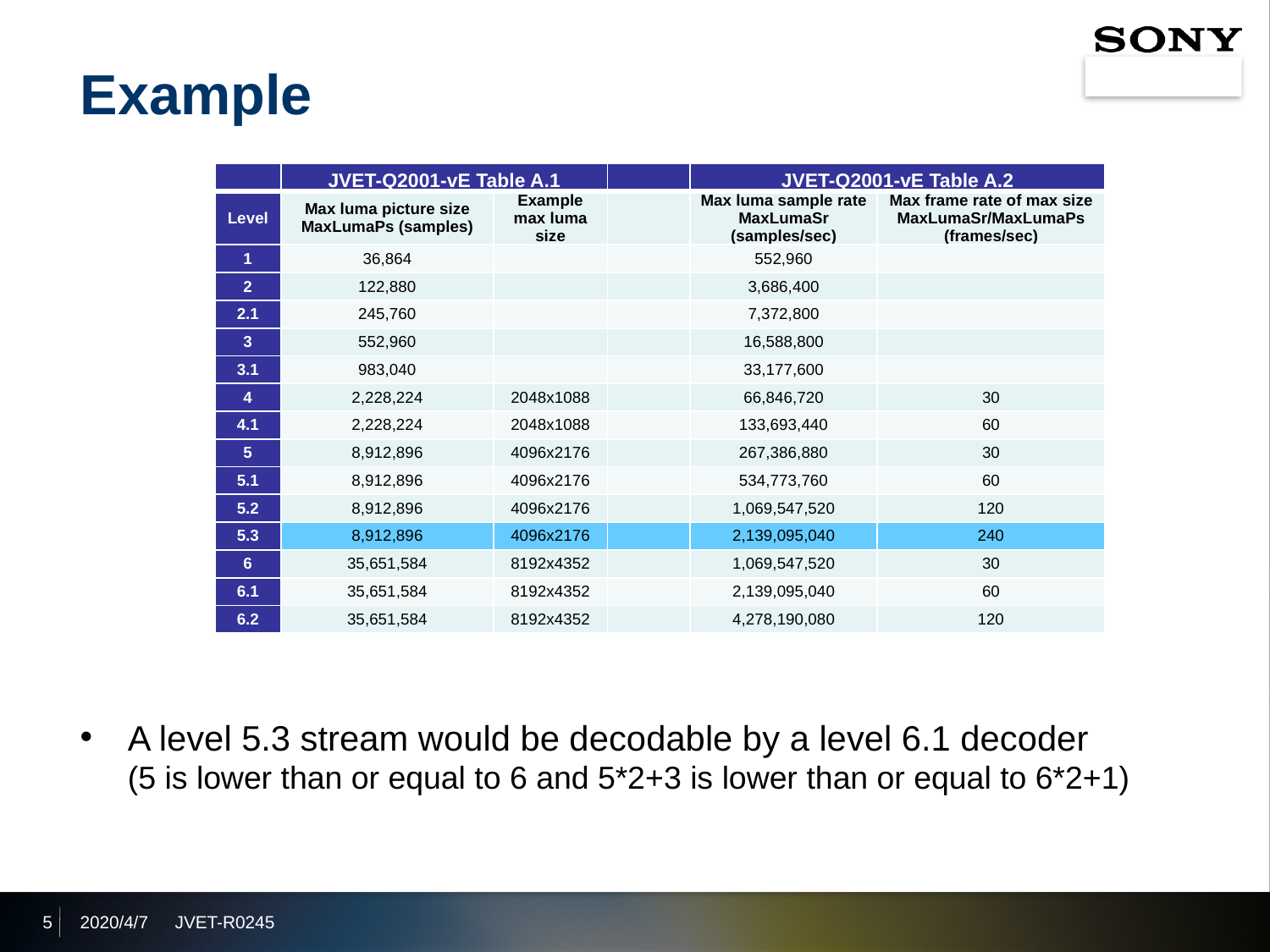

# Example
|  | JVET-Q2001-vE Table A.1 |  |  | JVET-Q2001-vE Table A.2 |  |
| --- | --- | --- | --- | --- | --- |
| Level | Max luma picture size MaxLumaPs (samples) | Example max luma size |  | Max luma sample rate MaxLumaSr (samples/sec) | Max frame rate of max size MaxLumaSr/MaxLumaPs (frames/sec) |
| 1 | 36,864 |  |  | 552,960 |  |
| 2 | 122,880 |  |  | 3,686,400 |  |
| 2.1 | 245,760 |  |  | 7,372,800 |  |
| 3 | 552,960 |  |  | 16,588,800 |  |
| 3.1 | 983,040 |  |  | 33,177,600 |  |
| 4 | 2,228,224 | 2048x1088 |  | 66,846,720 | 30 |
| 4.1 | 2,228,224 | 2048x1088 |  | 133,693,440 | 60 |
| 5 | 8,912,896 | 4096x2176 |  | 267,386,880 | 30 |
| 5.1 | 8,912,896 | 4096x2176 |  | 534,773,760 | 60 |
| 5.2 | 8,912,896 | 4096x2176 |  | 1,069,547,520 | 120 |
| 5.3 | 8,912,896 | 4096x2176 |  | 2,139,095,040 | 240 |
| 6 | 35,651,584 | 8192x4352 |  | 1,069,547,520 | 30 |
| 6.1 | 35,651,584 | 8192x4352 |  | 2,139,095,040 | 60 |
| 6.2 | 35,651,584 | 8192x4352 |  | 4,278,190,080 | 120 |

A level 5.3 stream would be decodable by a level 6.1 decoder
(5 is lower than or equal to 6 and 5*2+3 is lower than or equal to 6*2+1)
5
2020/4/7
JVET-R0245